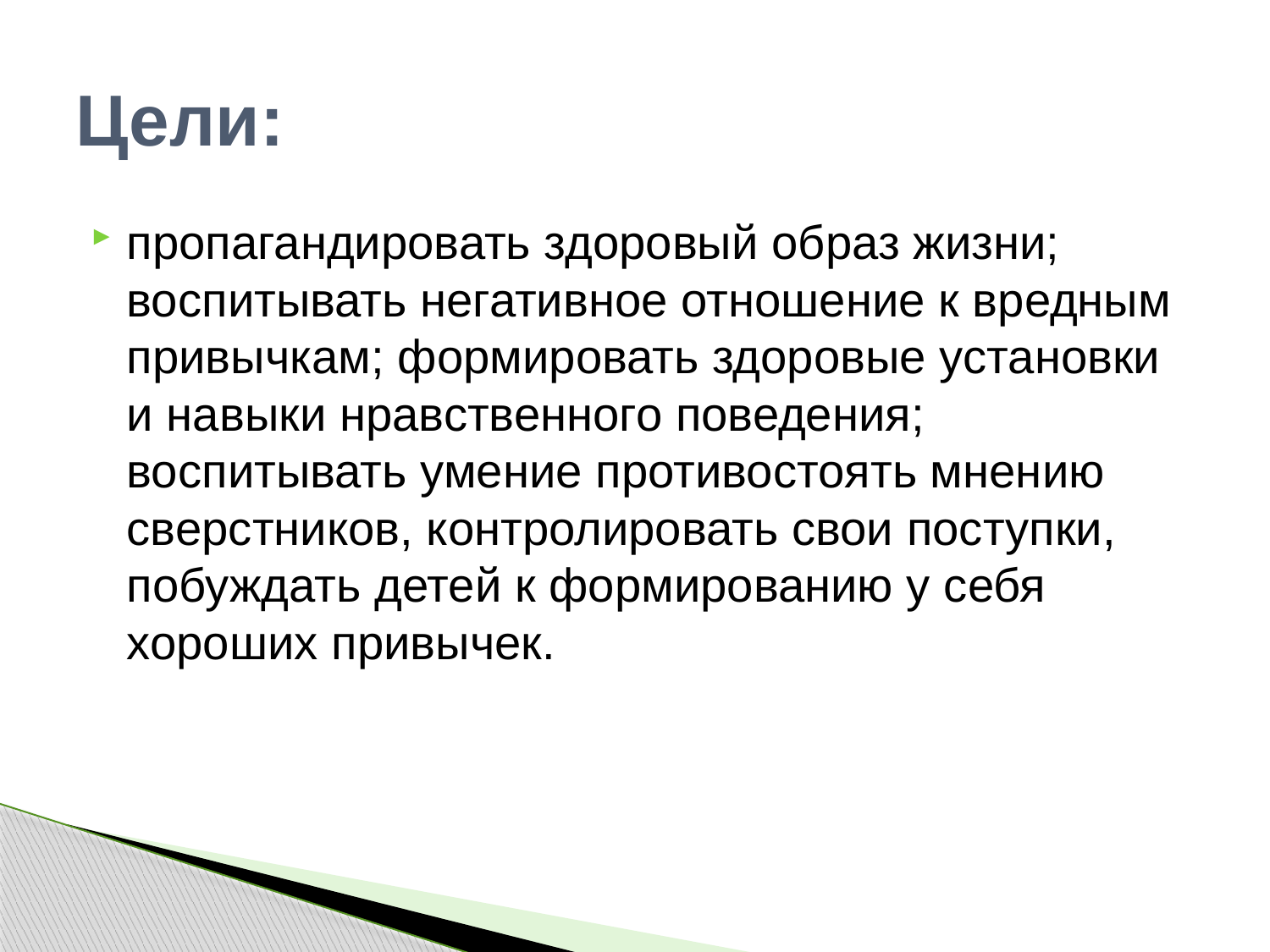

# Цели:
пропагандировать здоровый образ жизни; воспитывать негативное отношение к вредным привычкам; формировать здоровые установки и навыки нравственного поведения; воспитывать умение противостоять мнению сверстников, контролировать свои поступки, побуждать детей к формированию у себя хороших привычек.